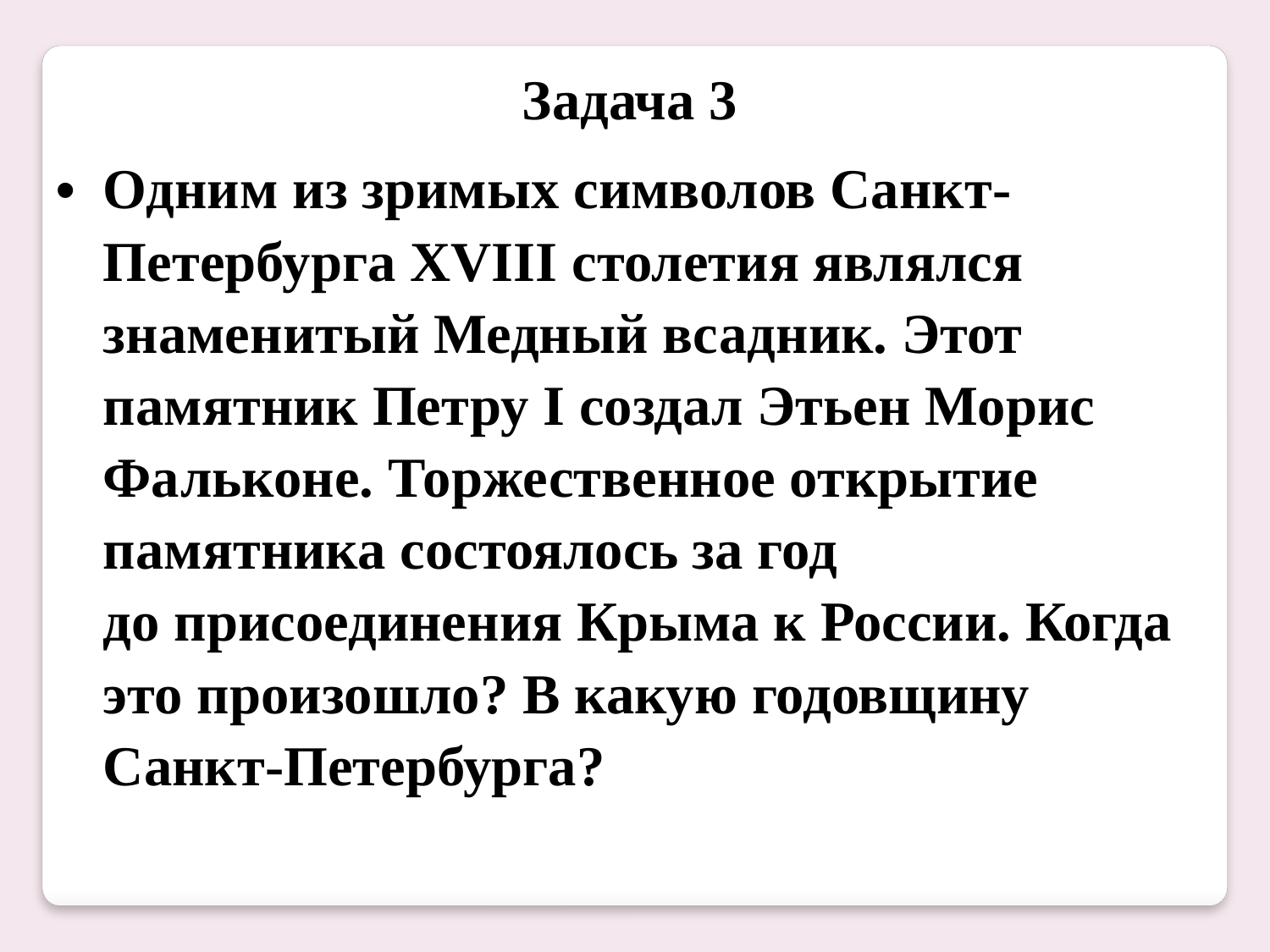

| Задача 3 Одним из зримых символов Санкт-Петербурга XVIII столетия являлся знаменитый Медный всадник. Этот памятник Петру I создал Этьен Морис Фальконе. Торжественное открытие памятника состоялось за год до присоединения Крыма к России. Когда это произошло? В какую годовщину Санкт-Петербурга? |
| --- |